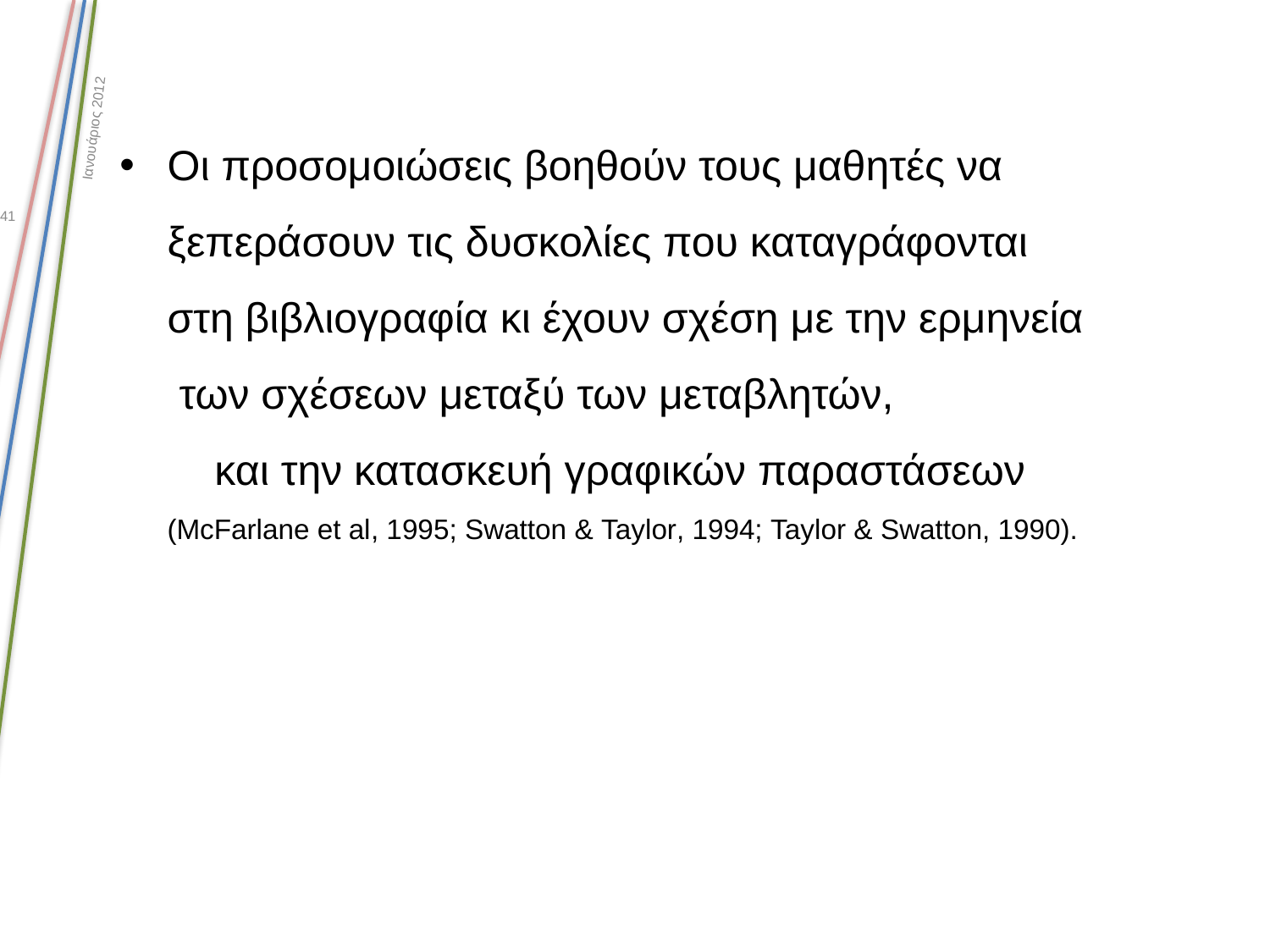

Ιανουάριος 2012
Οι προσομοιώσεις βοηθούν τους μαθητές να ξεπεράσουν τις δυσκολίες που καταγράφονται                 στη βιβλιογραφία κι έχουν σχέση με την ερμηνεία              των σχέσεων μεταξύ των μεταβλητών,                                 και την κατασκευή γραφικών παραστάσεων                 (McFarlane et al, 1995; Swatton & Taylor, 1994; Taylor & Swatton, 1990).

41